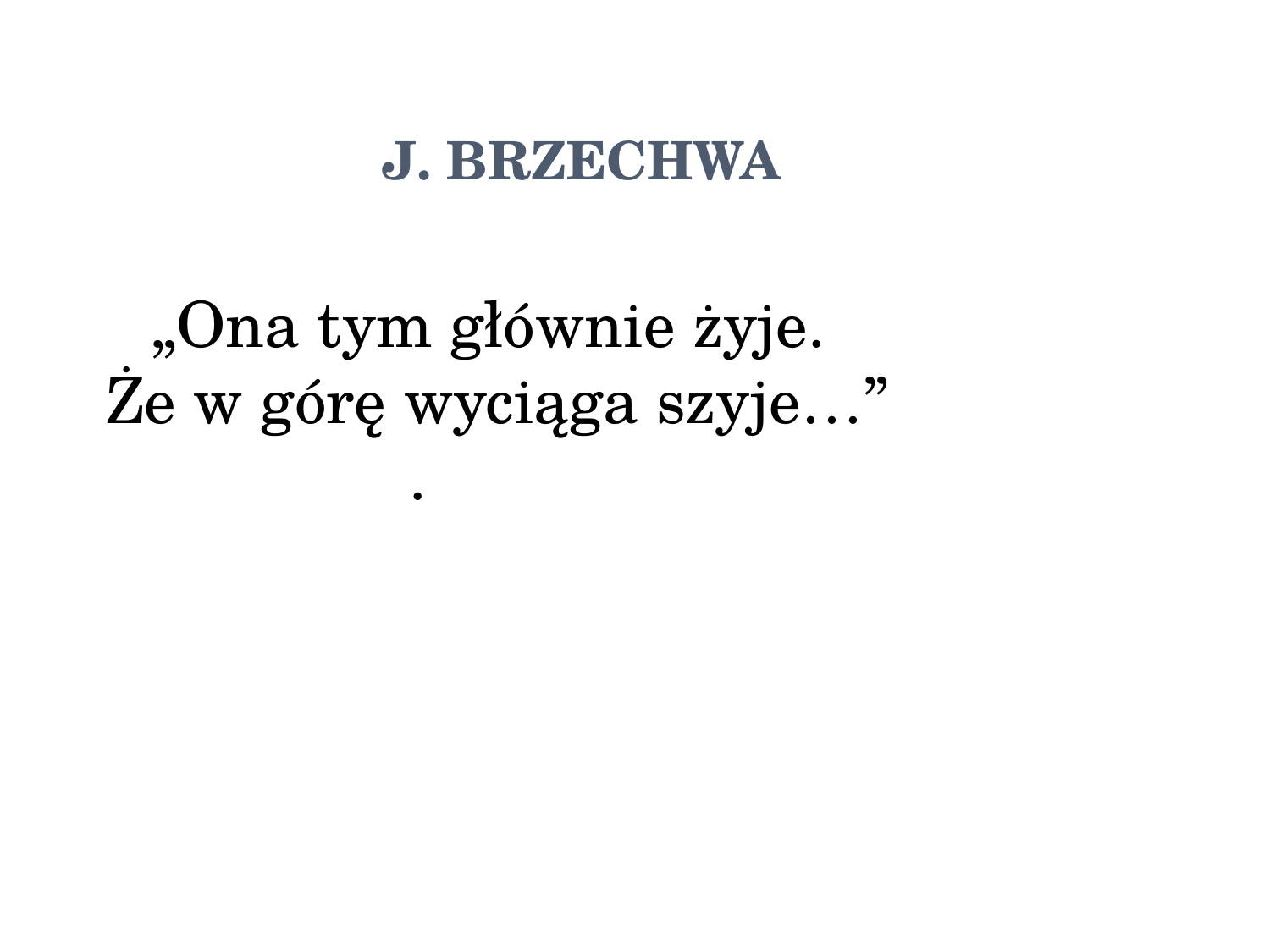

# J. brzechwa

„Ona tym głównie żyje.
Że w górę wyciąga szyje…”
.